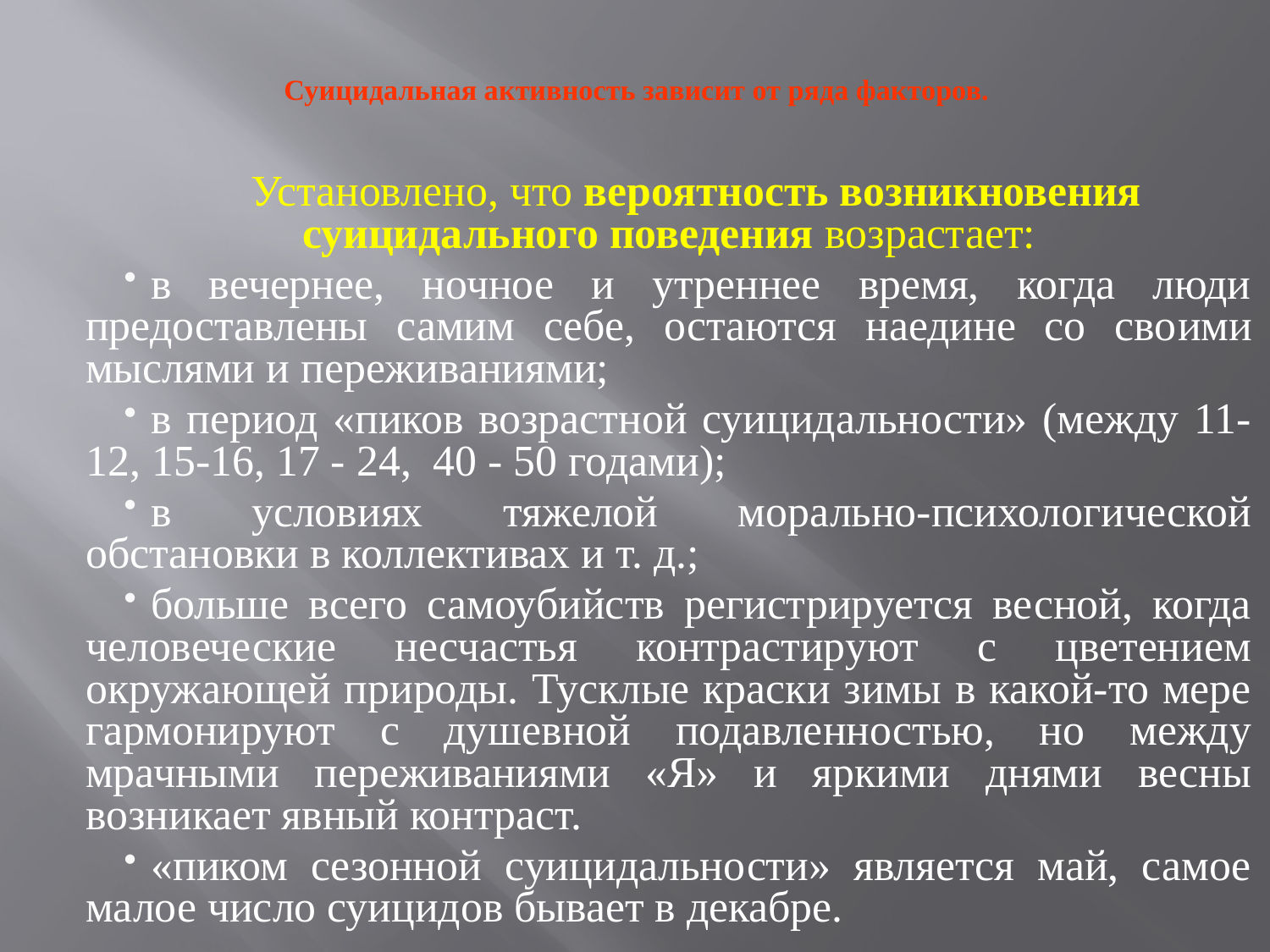

# Суицидальная активность зависит от ряда факторов.
Установлено, что вероятность возникновения суицидального поведения возрастает:
в вечернее, ночное и утреннее время, когда люди предоставлены самим себе, остаются наедине со сво­ими мыслями и переживаниями;
в период «пиков возрастной суицидальности» (между 11-12, 15-16, 17 - 24,  40 - 50 годами);
в условиях тяжелой морально-психологической обстановки в коллективах и т. д.;
больше всего самоубийств регистрируется весной, когда человеческие несчастья контрастируют с цветением окружающей природы. Тусклые краски зимы в какой-то мере гармонируют с душевной подавленностью, но между мрачными переживаниями «Я» и яркими днями весны возникает явный контраст.
«пиком сезонной суицидальности» является май, самое малое число суицидов бывает в декабре.